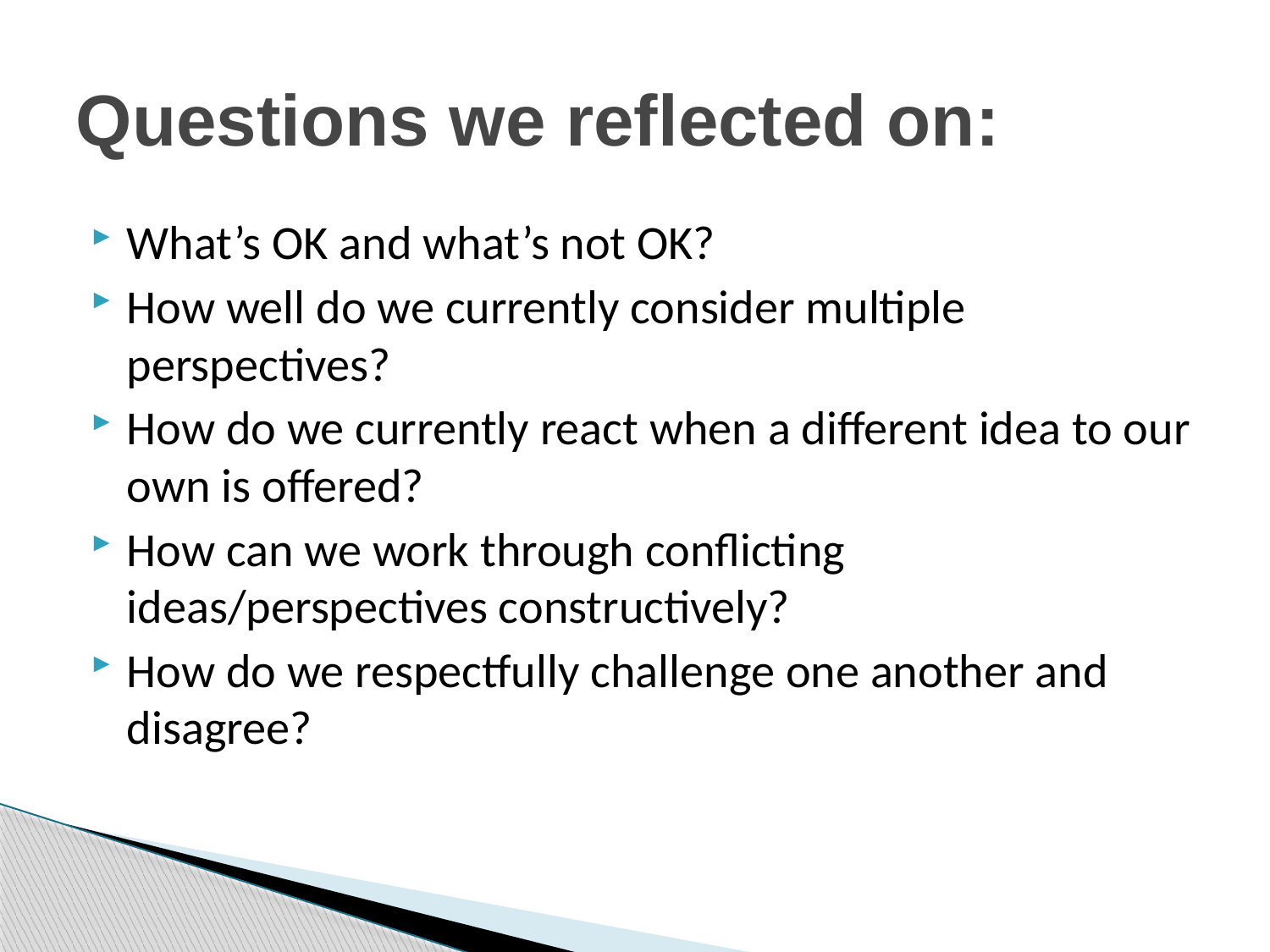

# Questions we reflected on:
What’s OK and what’s not OK?
How well do we currently consider multiple perspectives?
How do we currently react when a different idea to our own is offered?
How can we work through conflicting ideas/perspectives constructively?
How do we respectfully challenge one another and disagree?